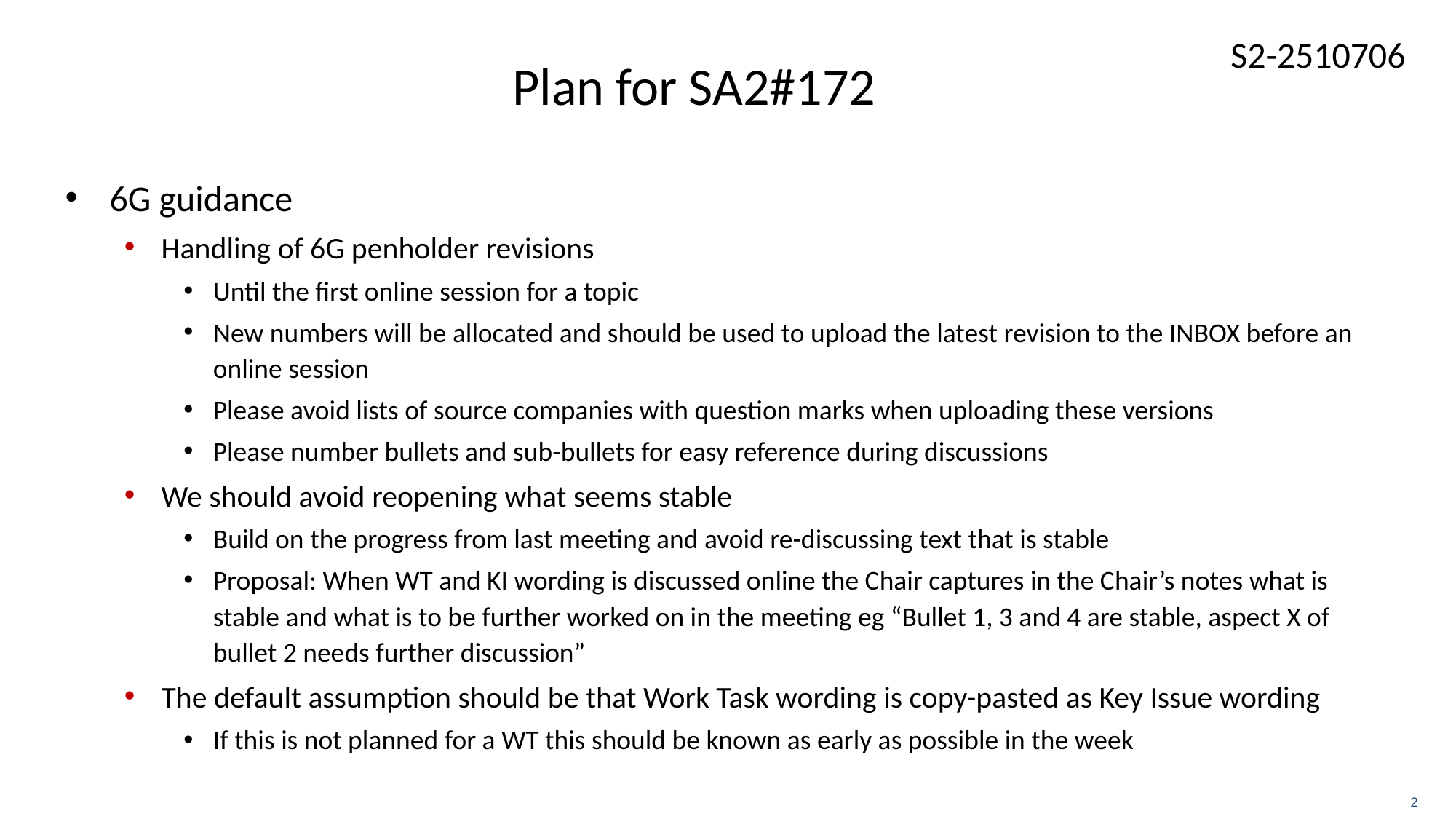

# Plan for SA2#172
6G guidance
Handling of 6G penholder revisions
Until the first online session for a topic
New numbers will be allocated and should be used to upload the latest revision to the INBOX before an online session
Please avoid lists of source companies with question marks when uploading these versions
Please number bullets and sub-bullets for easy reference during discussions
We should avoid reopening what seems stable
Build on the progress from last meeting and avoid re-discussing text that is stable
Proposal: When WT and KI wording is discussed online the Chair captures in the Chair’s notes what is stable and what is to be further worked on in the meeting eg “Bullet 1, 3 and 4 are stable, aspect X of bullet 2 needs further discussion”
The default assumption should be that Work Task wording is copy-pasted as Key Issue wording
If this is not planned for a WT this should be known as early as possible in the week